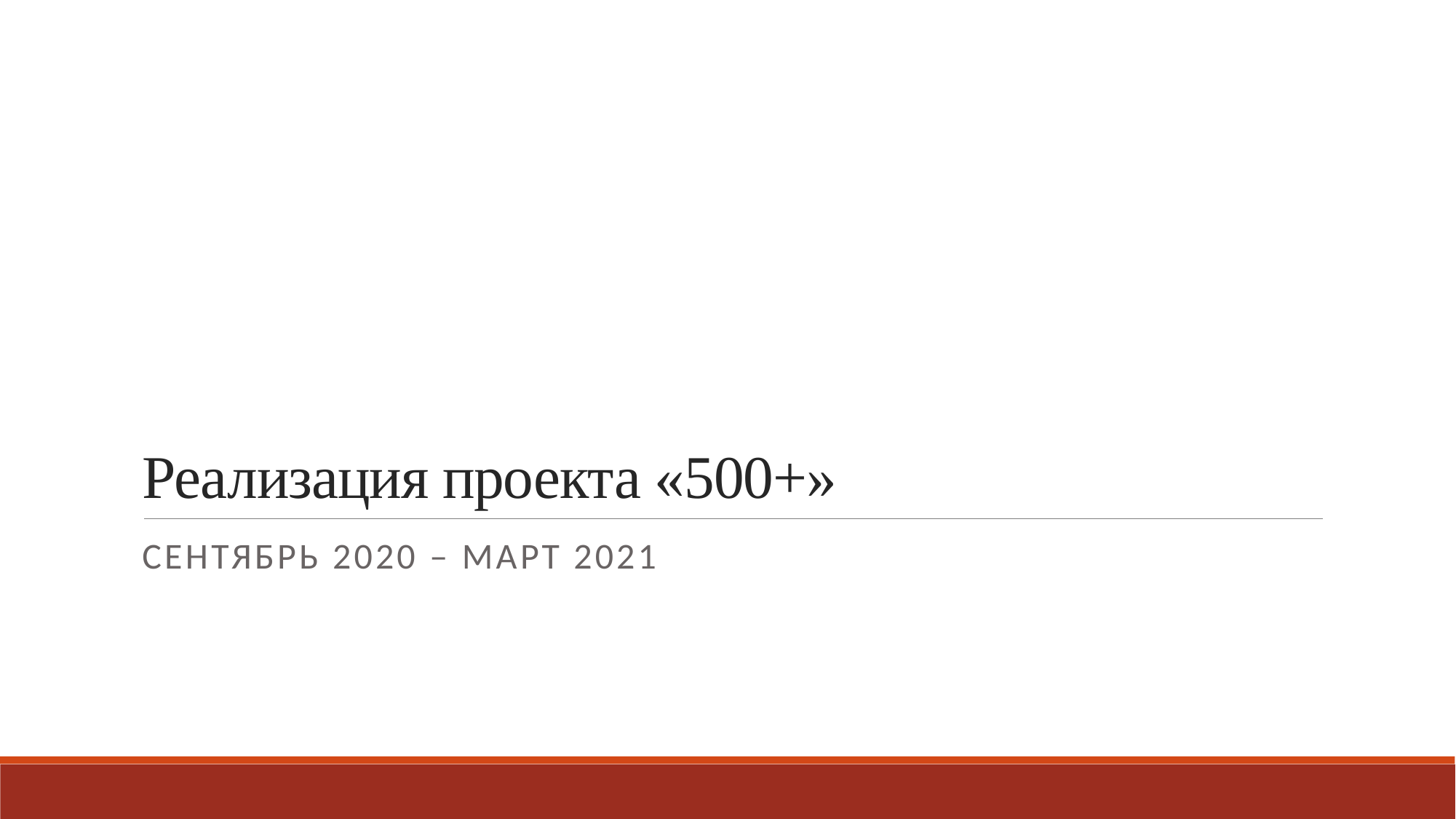

# Реализация проекта «500+»
Сентябрь 2020 – март 2021